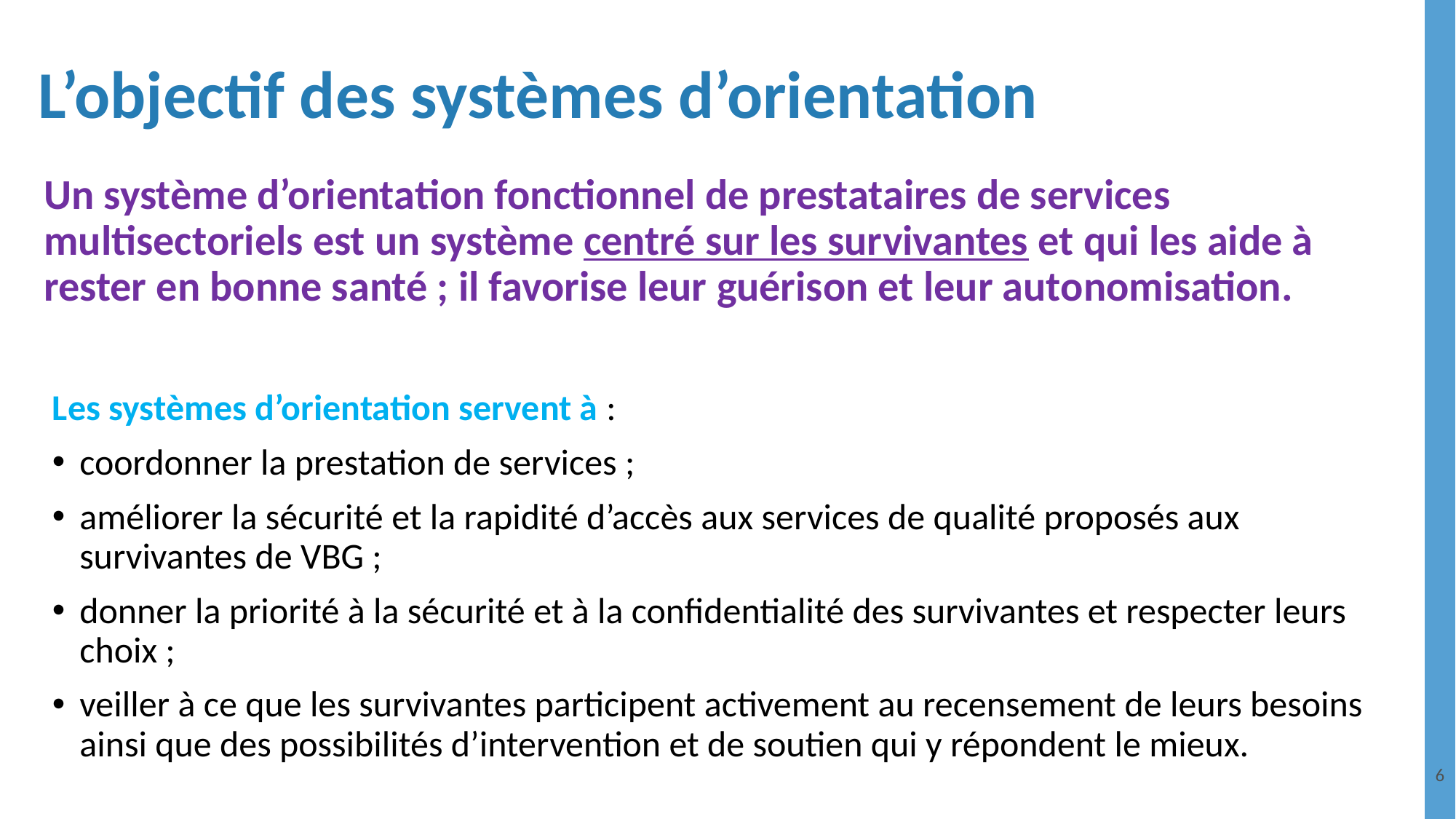

# L’objectif des systèmes d’orientation
Un système d’orientation fonctionnel de prestataires de services multisectoriels est un système centré sur les survivantes et qui les aide à rester en bonne santé ; il favorise leur guérison et leur autonomisation.
Les systèmes d’orientation servent à :
coordonner la prestation de services ;
améliorer la sécurité et la rapidité d’accès aux services de qualité proposés aux survivantes de VBG ;
donner la priorité à la sécurité et à la confidentialité des survivantes et respecter leurs choix ;
veiller à ce que les survivantes participent activement au recensement de leurs besoins ainsi que des possibilités d’intervention et de soutien qui y répondent le mieux.
6